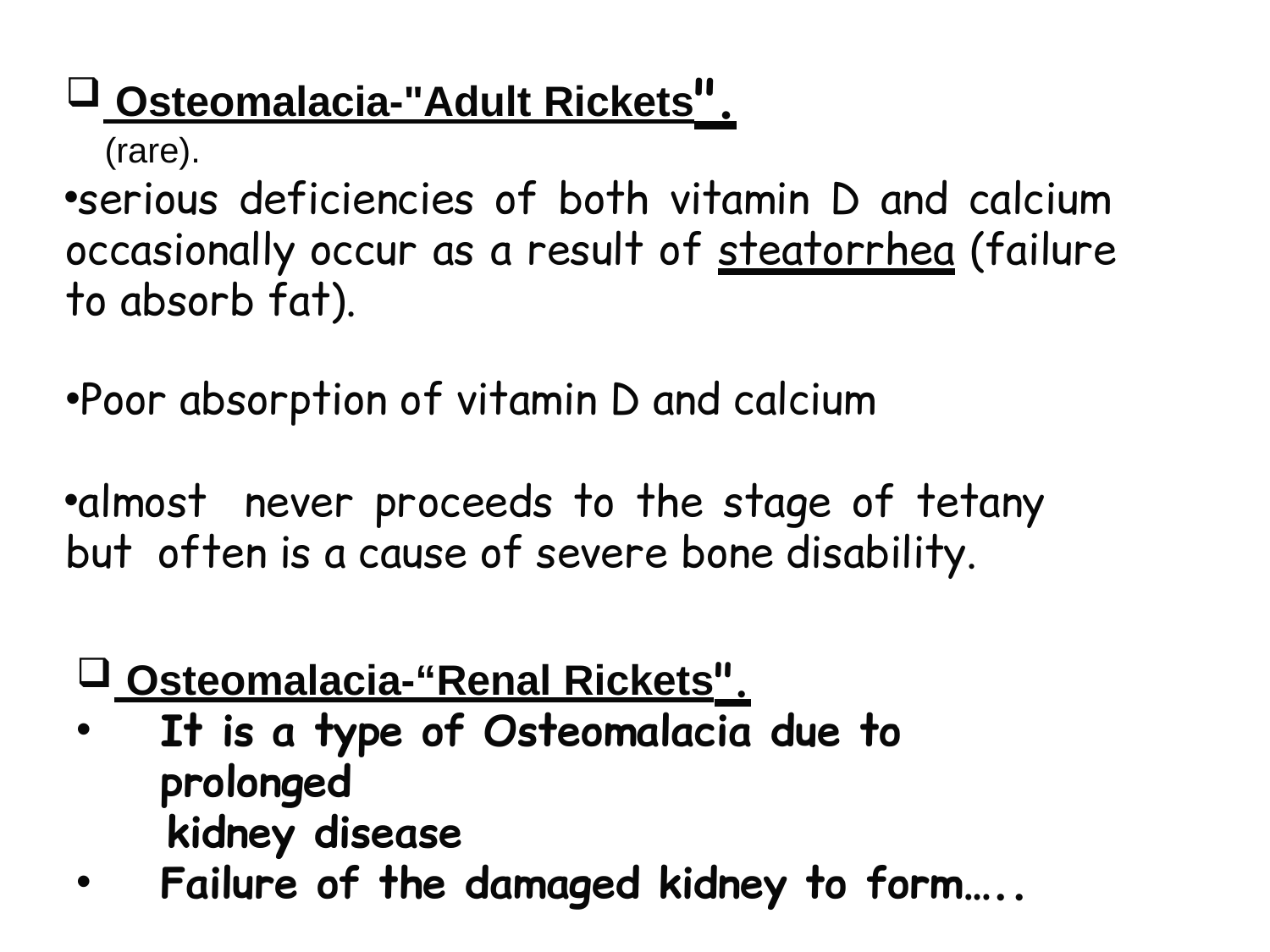

Osteomalacia-"Adult Rickets".
(rare).
serious deficiencies of both vitamin D and calcium  occasionally occur as a result of steatorrhea (failure  to absorb fat).
Poor absorption of vitamin D and calcium
almost	never	proceeds	to	the	stage	of	tetany	but  often is a cause of severe bone disability.

 Osteomalacia-“Renal Rickets".
It is a type of Osteomalacia due to	prolonged
kidney disease
Failure of the damaged kidney to form…..